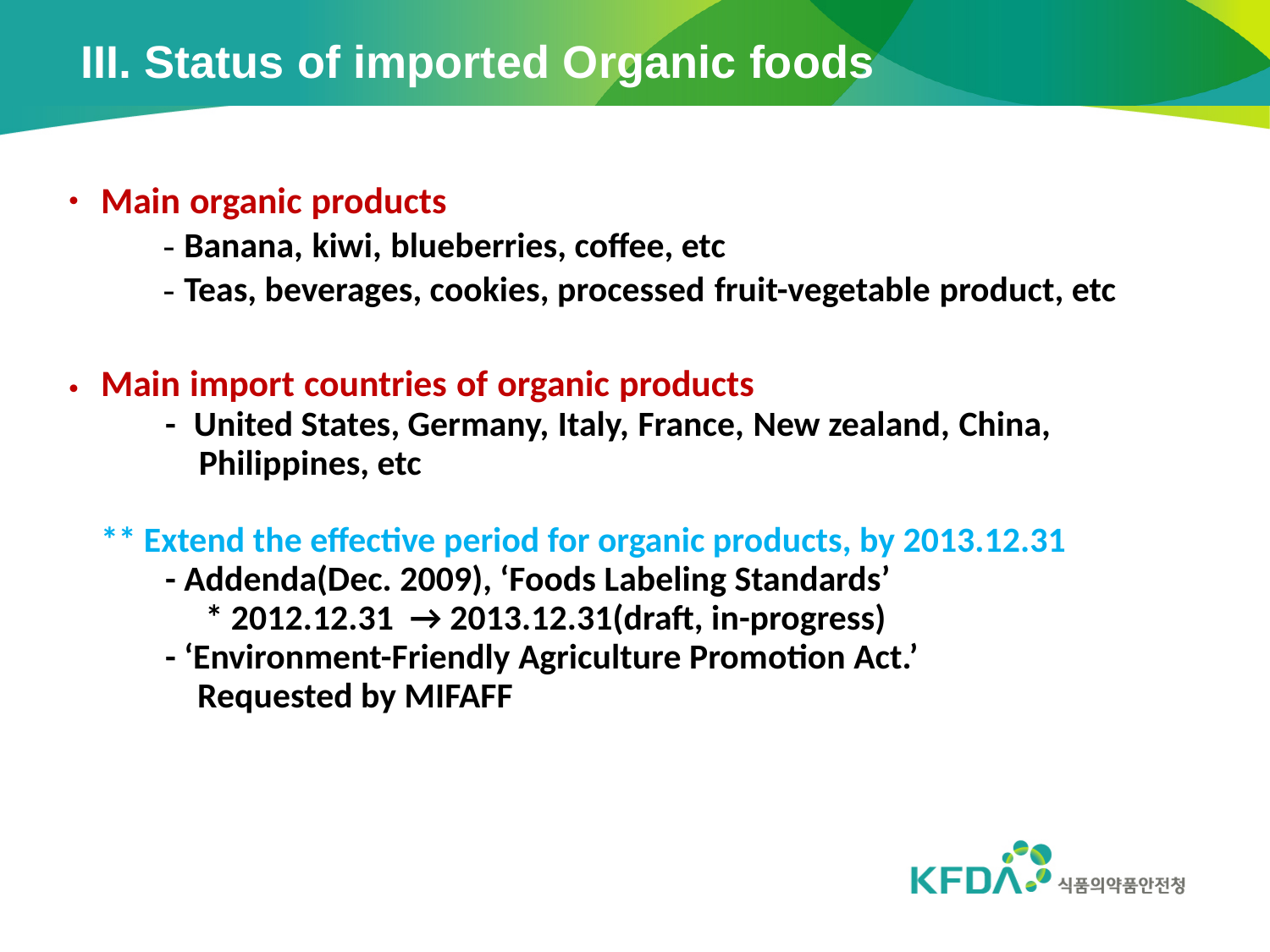

III. Status of imported Organic foods
Main organic products
       - Banana, kiwi, blueberries, coffee, etc
       - Teas, beverages, cookies, processed fruit-vegetable product, etc

Main import countries of organic products
        -  United States, Germany, Italy, France, New zealand, China,
           Philippines, etc

** Extend the effective period for organic products, by 2013.12.31
        - Addenda(Dec. 2009), ‘Foods Labeling Standards’
             * 2012.12.31  → 2013.12.31(draft, in-progress)
        - ‘Environment-Friendly Agriculture Promotion Act.’
            Requested by MIFAFF

•

•